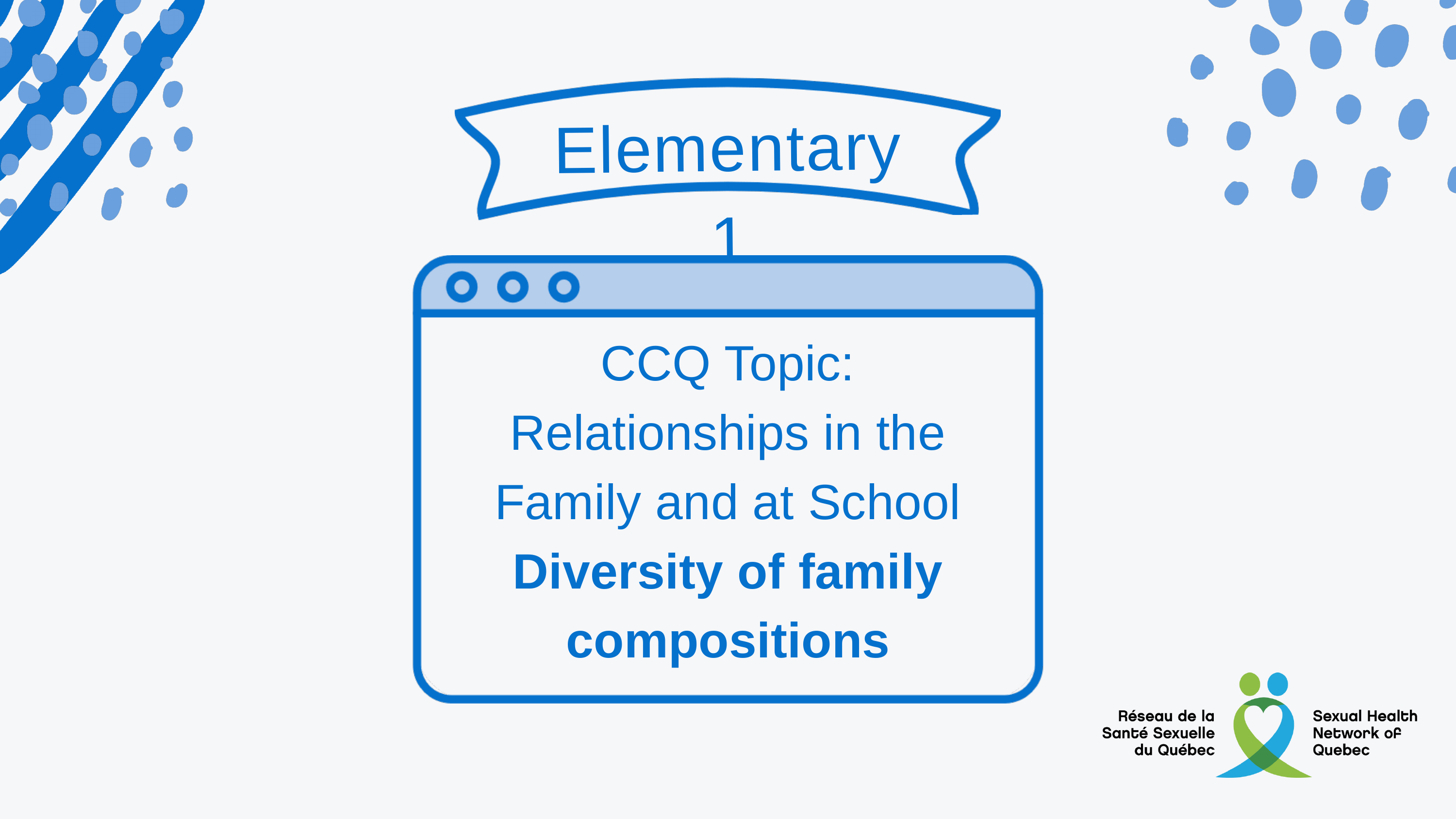

Elementary 1

CCQ Topic:
Relationships in the Family and at School
Diversity of family compositions